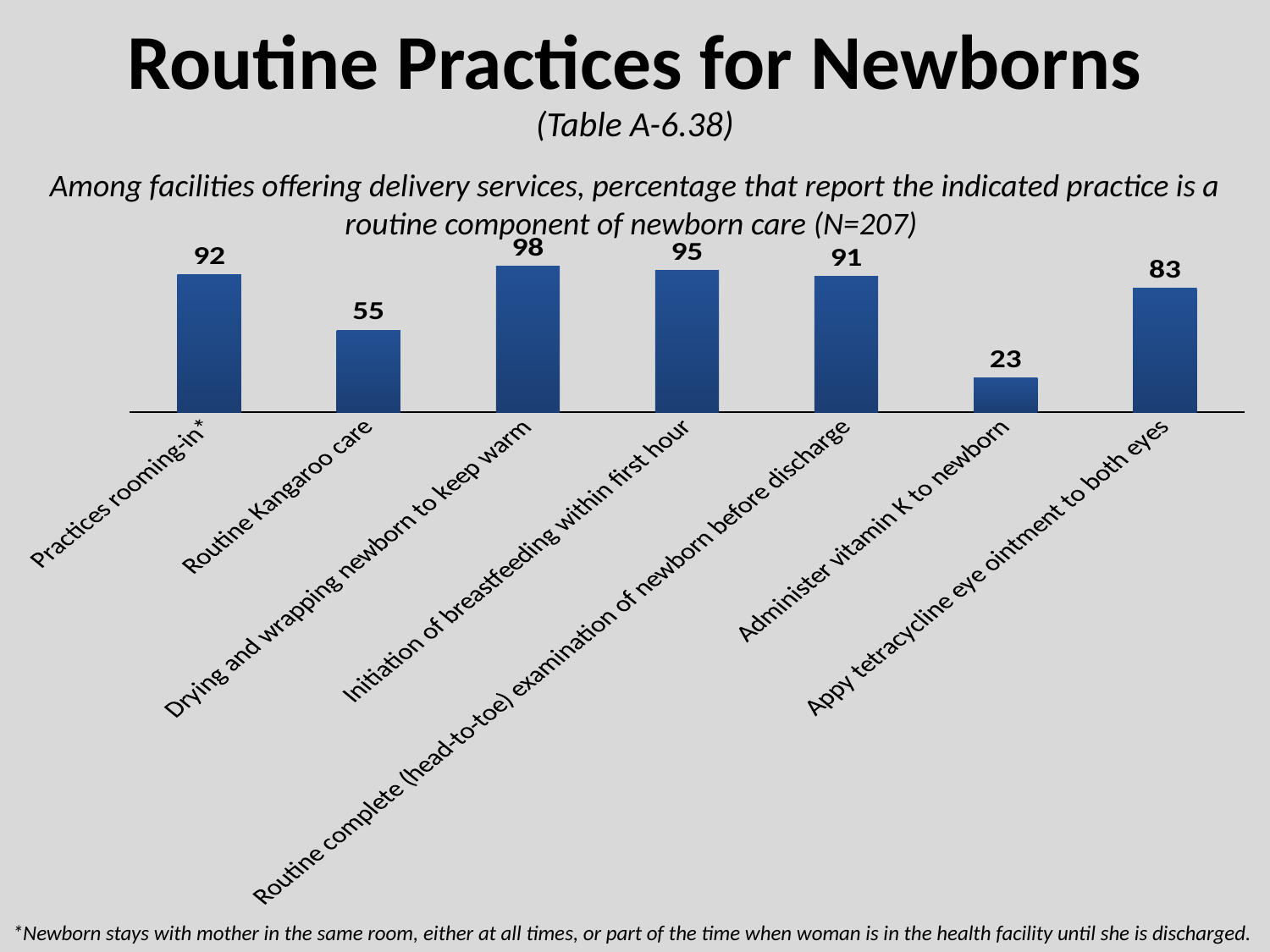

# Routine Practices for Newborns
(Table A-6.38)
Among facilities offering delivery services, percentage that report the indicated practice is a routine component of newborn care (N=207)

### Chart

| Category | Column1 |
|---|---|
| Practices rooming-in* | 92.0 |
| Routine Kangaroo care | 55.0 |
| Drying and wrapping newborn to keep warm | 98.0 |
| Initiation of breastfeeding within first hour | 95.0 |
| Routine complete (head-to-toe) examination of newborn before discharge | 91.0 |
| Administer vitamin K to newborn | 23.0 |
| Appy tetracycline eye ointment to both eyes | 83.0 |
*Newborn stays with mother in the same room, either at all times, or part of the time when woman is in the health facility until she is discharged.